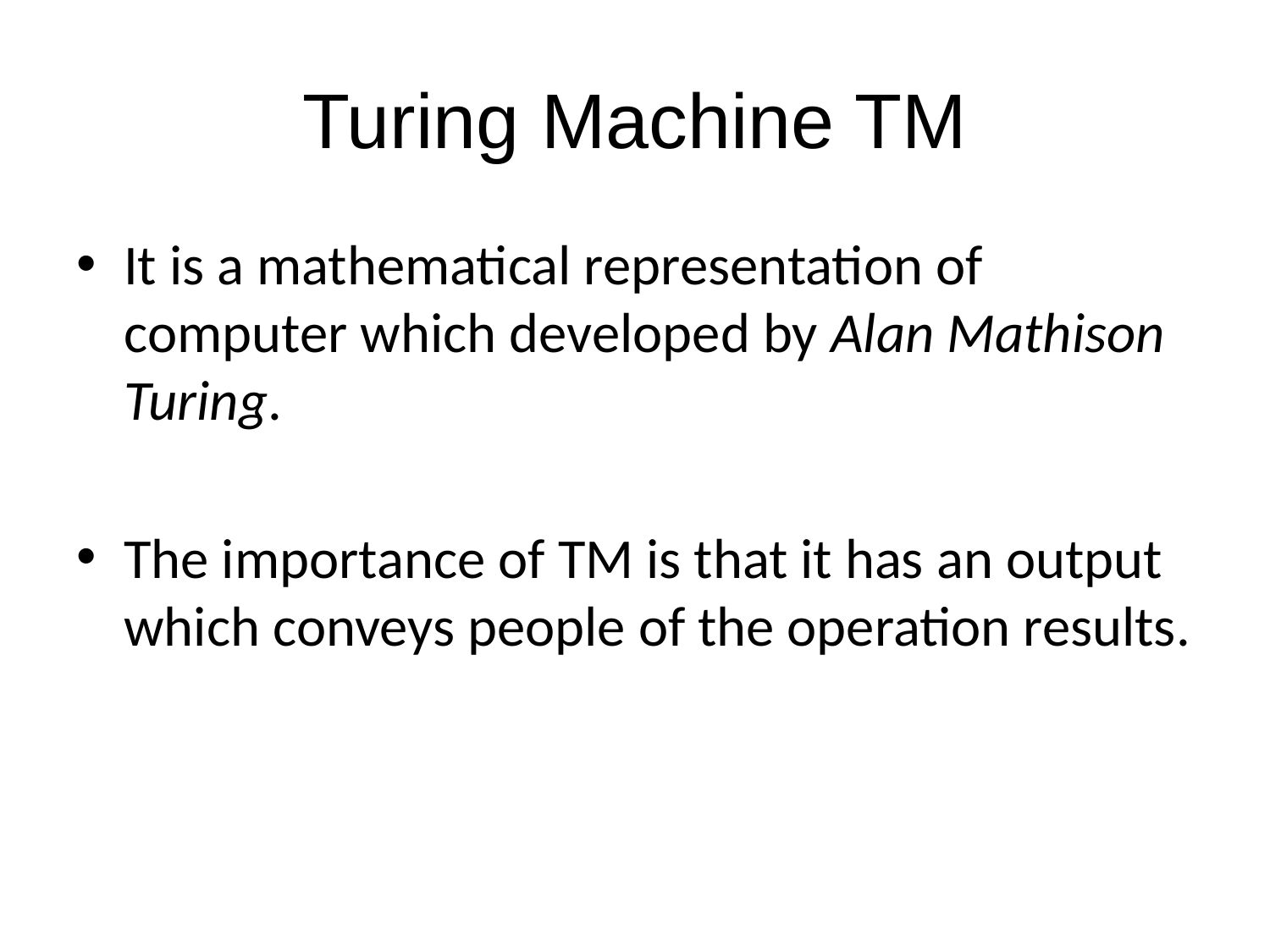

# Turing Machine TM
It is a mathematical representation of computer which developed by Alan Mathison Turing.

The importance of TM is that it has an output which conveys people of the operation results.